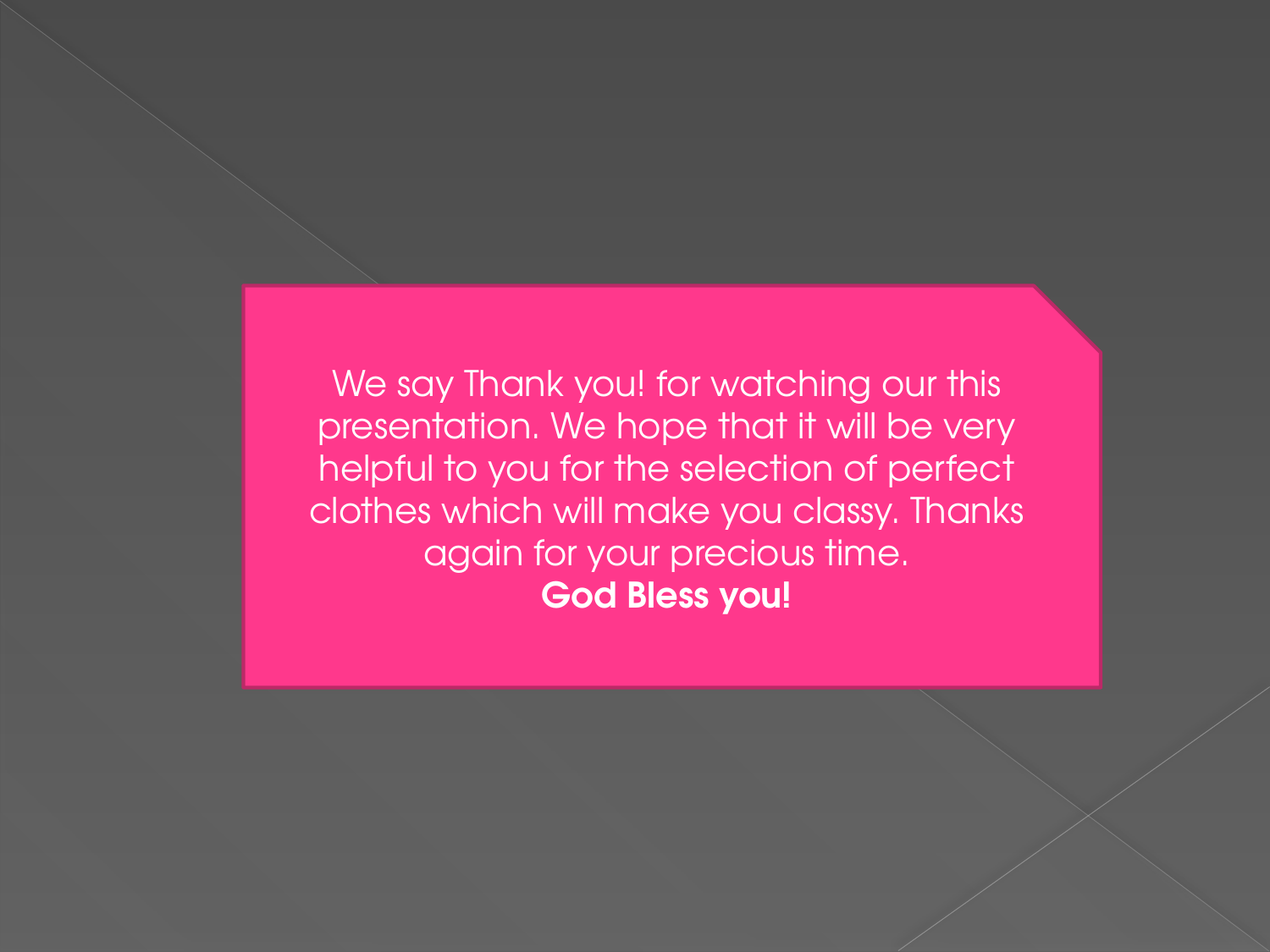

We say Thank you! for watching our this presentation. We hope that it will be very helpful to you for the selection of perfect clothes which will make you classy. Thanks again for your precious time.
God Bless you!